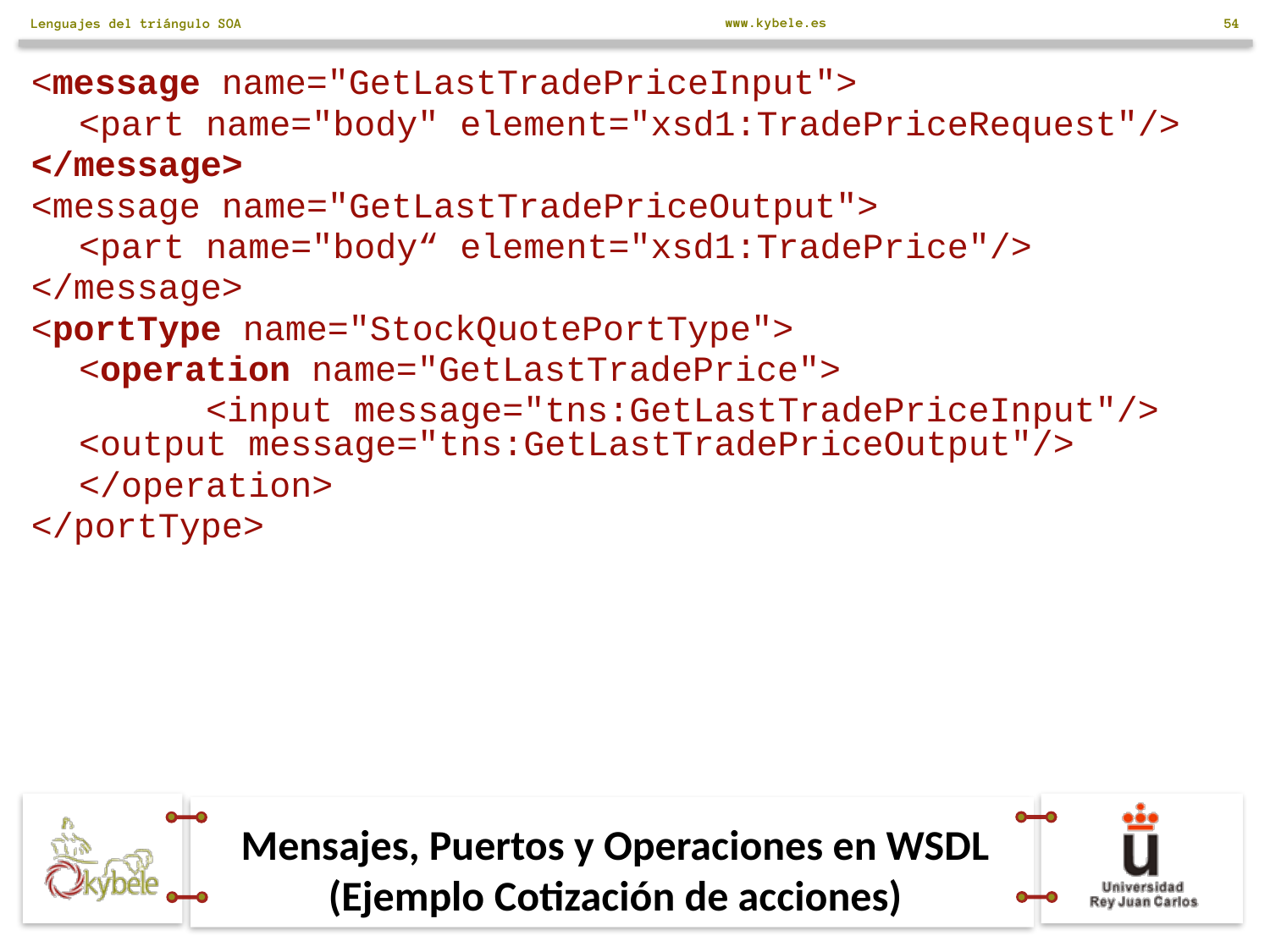

Lenguajes del triángulo SOA
54
<message name="GetLastTradePriceInput">
	<part name="body" element="xsd1:TradePriceRequest"/>
</message>
<message name="GetLastTradePriceOutput">
	<part name="body“ element="xsd1:TradePrice"/>
</message>
<portType name="StockQuotePortType">
	<operation name="GetLastTradePrice">
		<input message="tns:GetLastTradePriceInput"/> 	<output message="tns:GetLastTradePriceOutput"/>
	</operation>
</portType>

# Mensajes, Puertos y Operaciones en WSDL (Ejemplo Cotización de acciones)